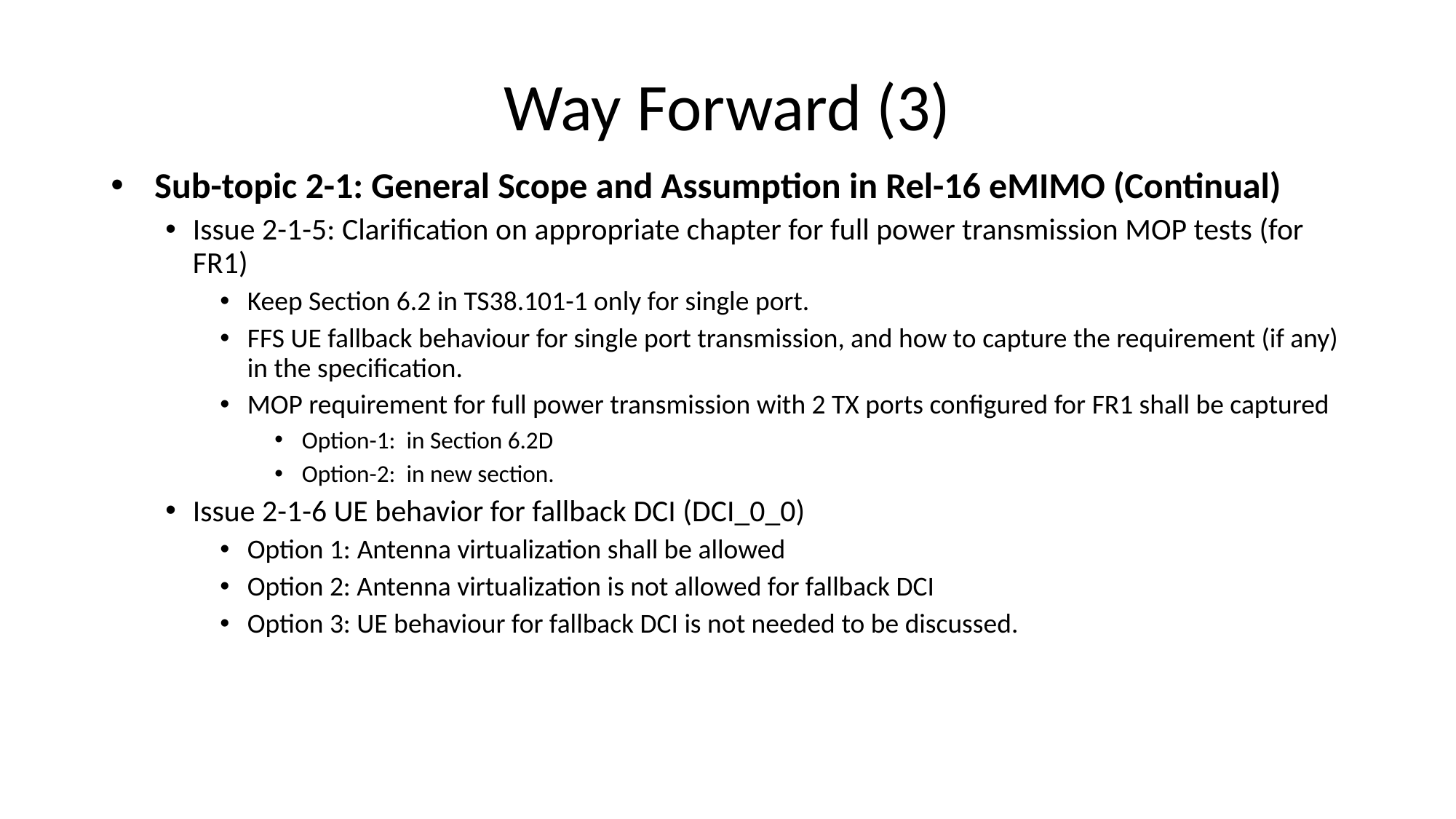

# Way Forward (3)
Sub-topic 2-1: General Scope and Assumption in Rel-16 eMIMO (Continual)
Issue 2-1-5: Clarification on appropriate chapter for full power transmission MOP tests (for FR1)
Keep Section 6.2 in TS38.101-1 only for single port.
FFS UE fallback behaviour for single port transmission, and how to capture the requirement (if any) in the specification.
MOP requirement for full power transmission with 2 TX ports configured for FR1 shall be captured
Option-1:  in Section 6.2D
Option-2:  in new section.
Issue 2-1-6 UE behavior for fallback DCI (DCI_0_0)
Option 1: Antenna virtualization shall be allowed
Option 2: Antenna virtualization is not allowed for fallback DCI
Option 3: UE behaviour for fallback DCI is not needed to be discussed.